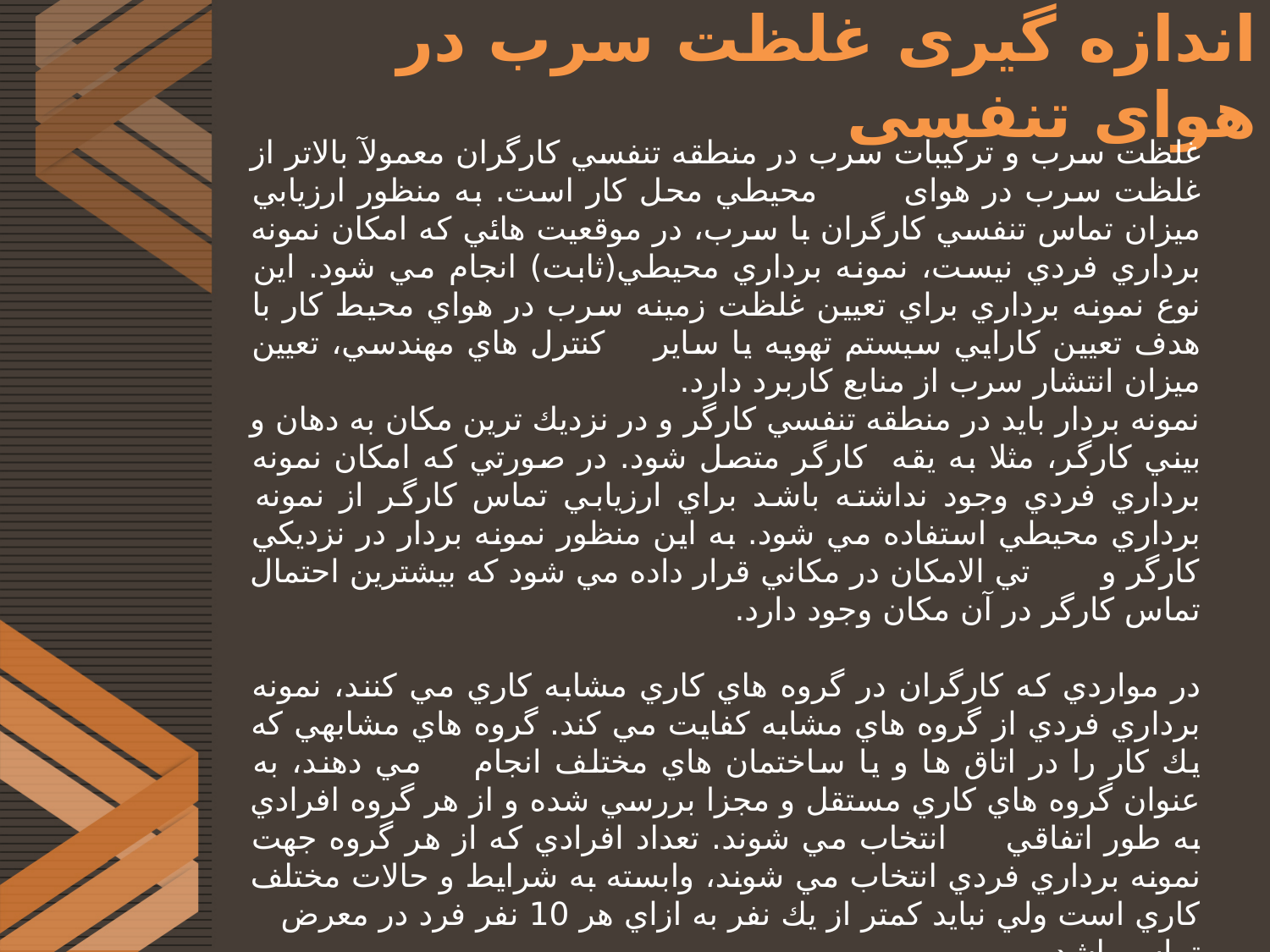

# اندازه گیری غلظت سرب در هوای تنفسی
غلظت سرب و تركيبات سرب در منطقه تنفسي كارگران معمولآ بالاتر از غلظت سرب در هوای       محيطي محل كار است. به منظور ارزيابي ميزان تماس تنفسي كارگران با سرب، در موقعيت هائي كه امکان نمونه برداري فردي نيست، نمونه برداري محيطي(ثابت) انجام مي شود. اين نوع نمونه برداري براي تعيين غلظت زمينه سرب در هواي محيط كار با هدف تعيين كارايي سيستم تهويه يا ساير    كنترل هاي مهندسي، تعيين ميزان انتشار سرب از منابع كاربرد دارد.
نمونه بردار بايد در منطقه تنفسي كارگر و در نزديك ترين مکان به دهان و بيني كارگر، مثلا به يقه  كارگر متصل شود. در صورتي كه امکان نمونه برداري فردي وجود نداشته باشد براي ارزيابي تماس كارگر از نمونه برداري محيطي استفاده مي شود. به اين منظور نمونه بردار در نزديکي كارگر و       تي الامکان در مکاني قرار داده مي شود كه بيشترين احتمال تماس كارگر در آن مکان وجود دارد.

در مواردي كه كارگران در گروه هاي كاري مشابه كاري مي كنند، نمونه برداري فردي از گروه هاي مشابه كفايت مي كند. گروه هاي مشابهي كه يك كار را در اتاق ها و يا ساختمان هاي مختلف انجام    مي دهند، به عنوان گروه هاي كاري مستقل و مجزا بررسي شده و از هر گروه افرادي به طور اتفاقي     انتخاب مي شوند. تعداد افرادي كه از هر گروه جهت نمونه برداري فردي انتخاب مي شوند، وابسته به شرايط و حالات مختلف كاري است ولي نبايد كمتر از يك نفر به ازاي هر 10 نفر فرد در معرض    تماس باشد.
ارزيابي غلظت متوسط وزني زماني هشت ساعتي سرب و ارزيابي مواجهه تنفسي كارگران بايد بر     مبناي روزهايي كه غلظت آلاينده در بالاترين حد ممکن است و براي انواع مشاغل انجام شود تا بر   مبناي آن به توان به تصويري واقعي تر از ريسك هاي بهداشتي در محيط كار براي هر شغل دست   يافت.